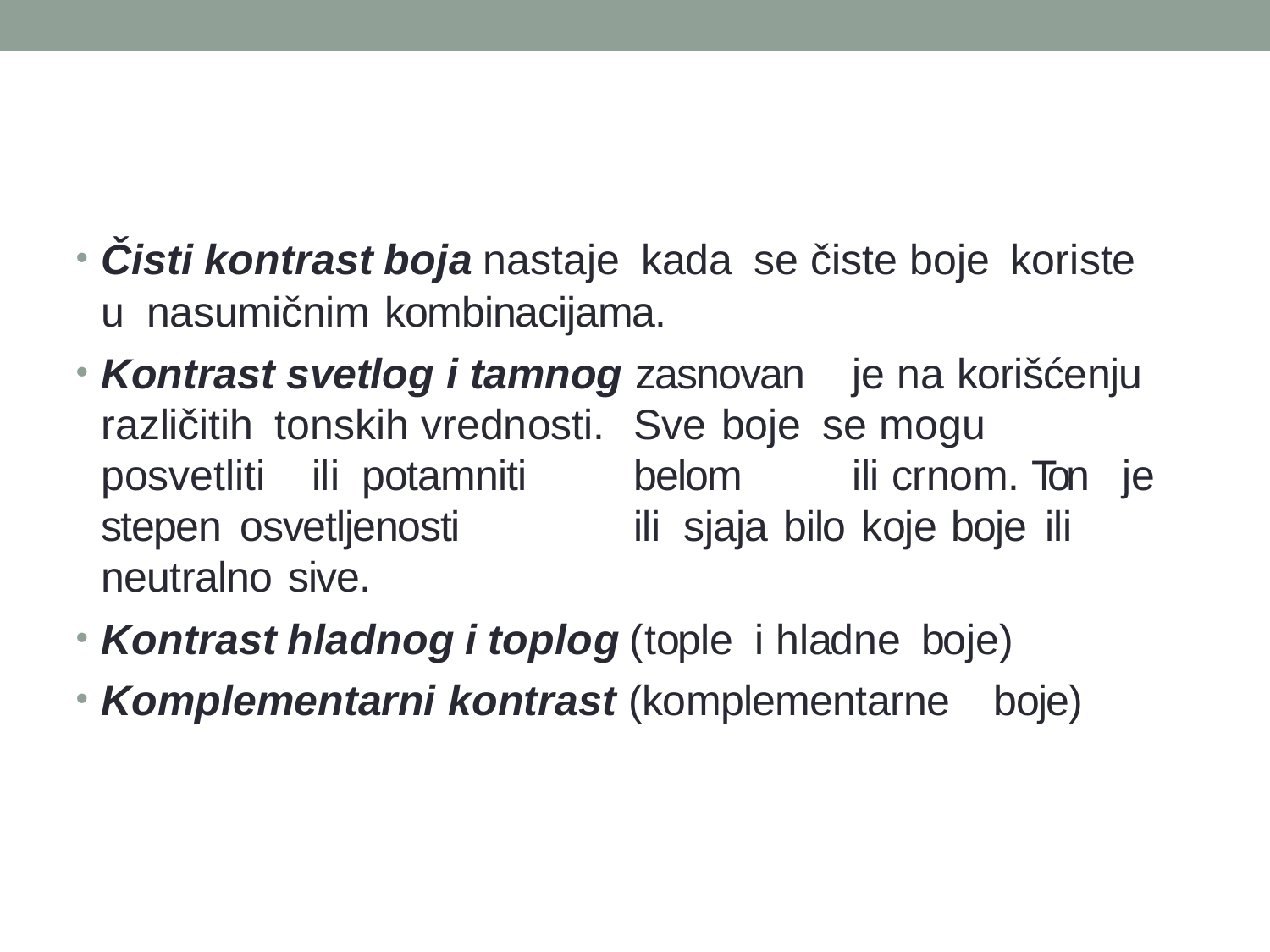

Čisti kontrast boja nastaje  kada  se čiste boje  koriste u  nasumičnim kombinacijama.
Kontrast svetlog i tamnog zasnovan	je na korišćenju  različitih  tonskih vrednosti.	Sve boje  se mogu  posvetliti	ili  potamniti	belom	ili crnom. Ton	je stepen osvetljenosti	ili  sjaja bilo koje boje ili neutralno sive.
Kontrast hladnog i toplog (tople  i hladne  boje)
Komplementarni kontrast (komplementarne	boje)